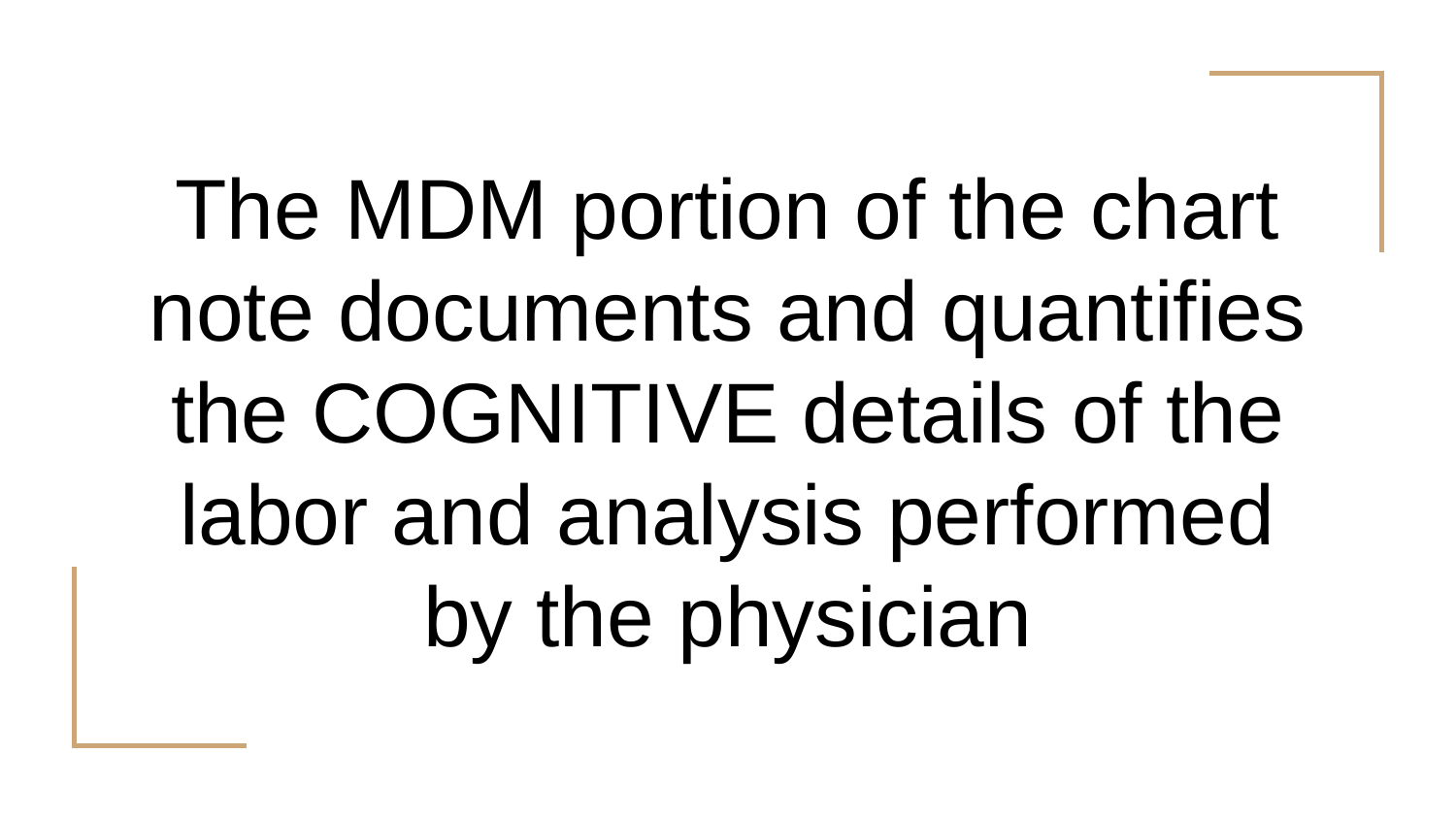

# The MDM portion of the chart note documents and quantifies the COGNITIVE details of the labor and analysis performed by the physician